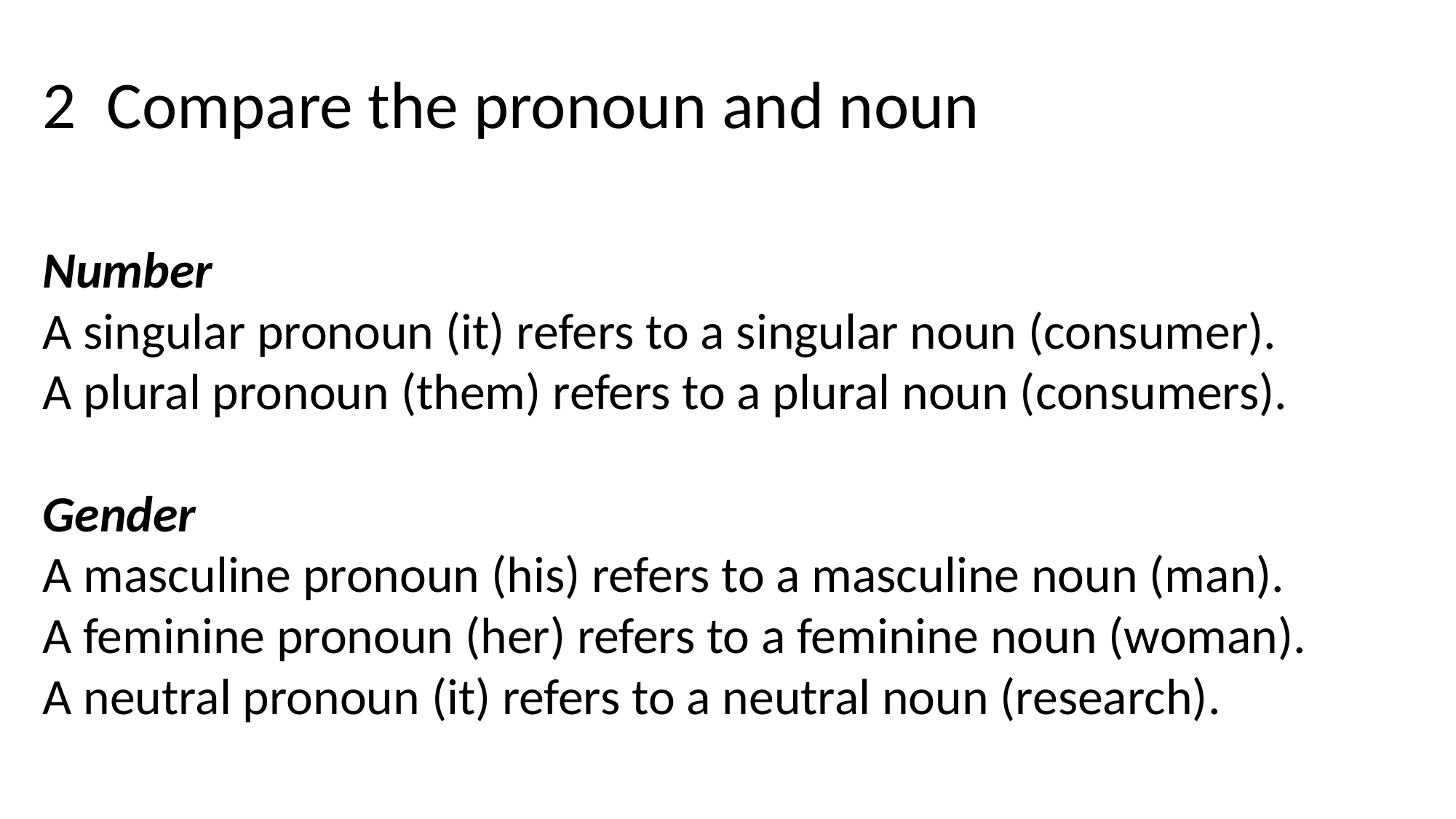

# 2  Compare the pronoun and noun

Number
A singular pronoun (it) refers to a singular noun (consumer).
A plural pronoun (them) refers to a plural noun (consumers).

Gender
A masculine pronoun (his) refers to a masculine noun (man).
A feminine pronoun (her) refers to a feminine noun (woman).
A neutral pronoun (it) refers to a neutral noun (research).